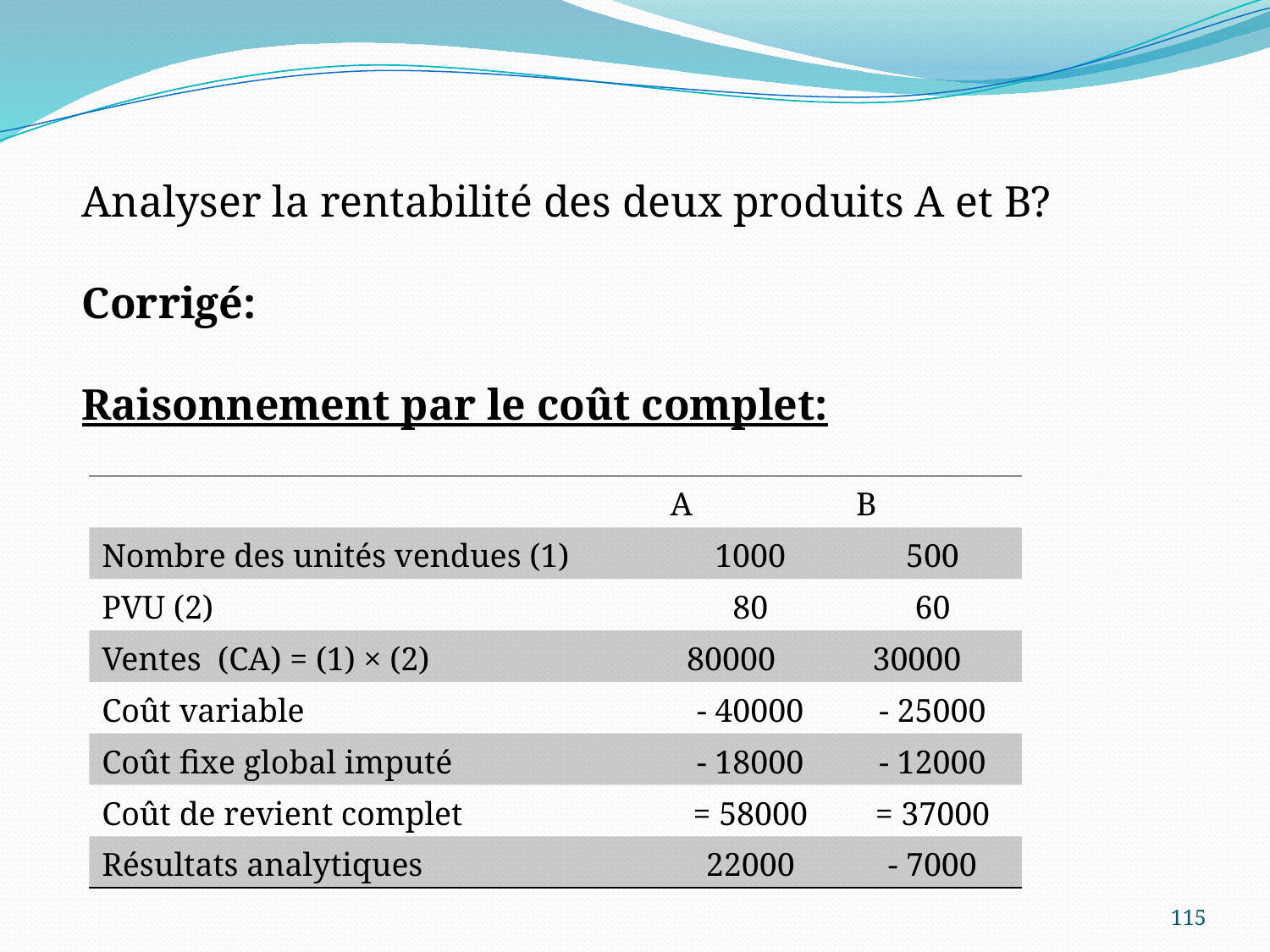

Analyser la rentabilité des deux produits A et B?

Corrigé:

Raisonnement par le coût complet:
|  | A | B |
| --- | --- | --- |
| Nombre des unités vendues (1) | 1000 | 500 |
| PVU (2) | 80 | 60 |
| Ventes (CA) = (1) × (2) | 80000 | 30000 |
| Coût variable | - 40000 | - 25000 |
| Coût fixe global imputé | - 18000 | - 12000 |
| Coût de revient complet | = 58000 | = 37000 |
| Résultats analytiques | 22000 | - 7000 |
115